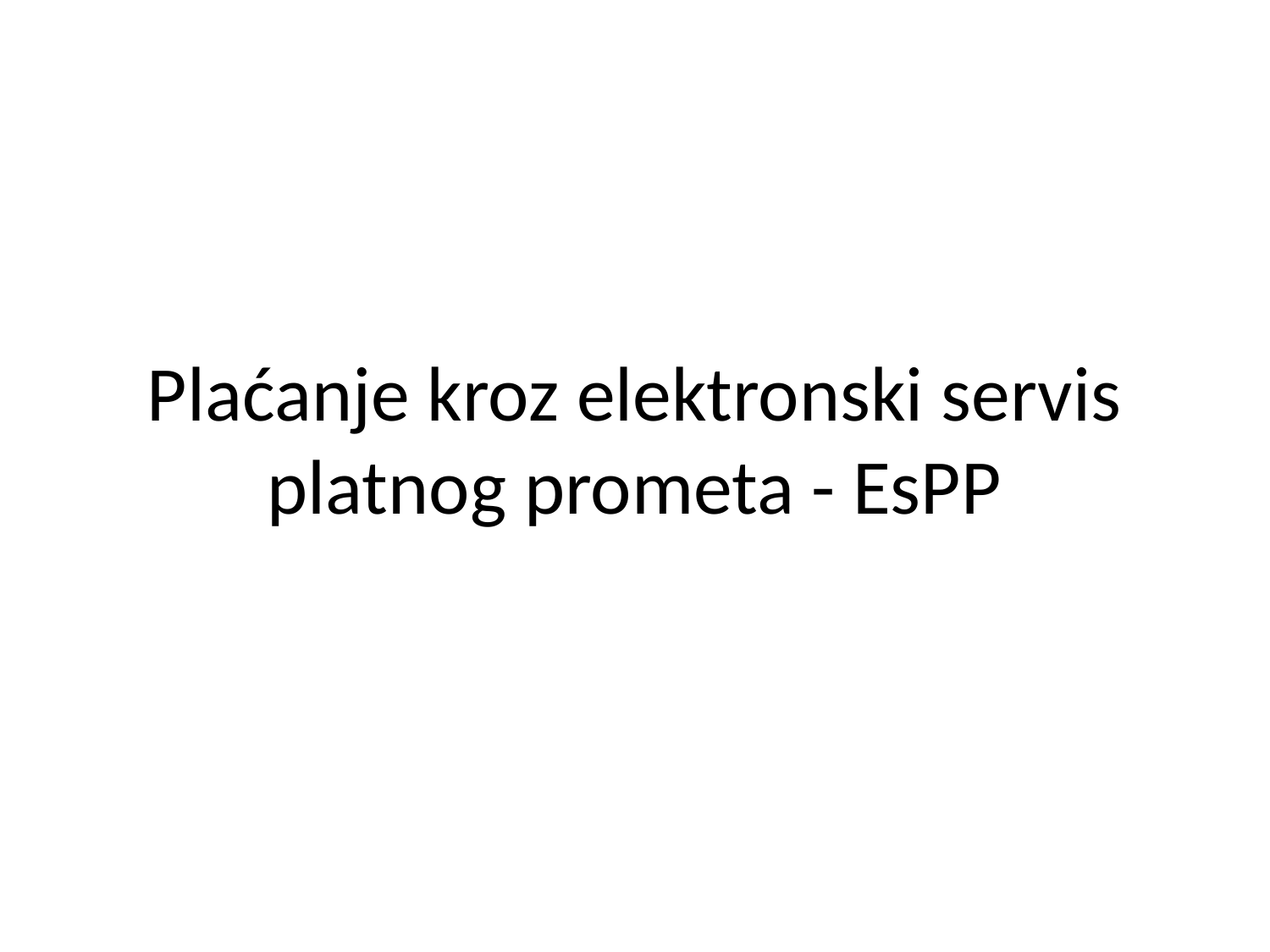

# Plaćanje kroz elektronski servis platnog prometa - EsPP